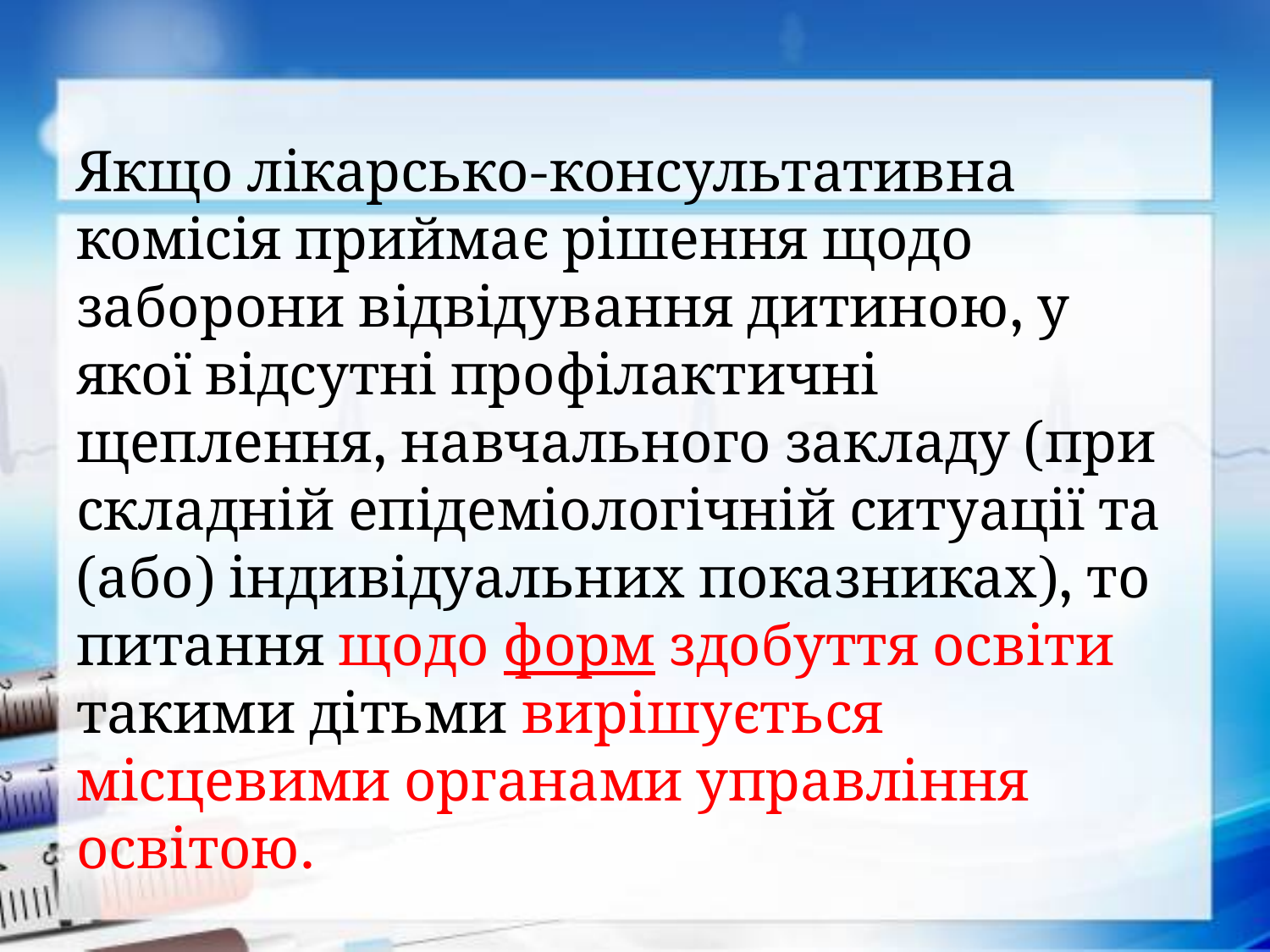

Якщо лікарсько-консультативна комісія приймає рішення щодо заборони відвідування дитиною, у якої відсутні профілактичні щеплення, навчального закладу (при складній епідеміологічній ситуації та (або) індивідуальних показниках), то питання щодо форм здобуття освіти такими дітьми вирішується місцевими органами управління освітою.